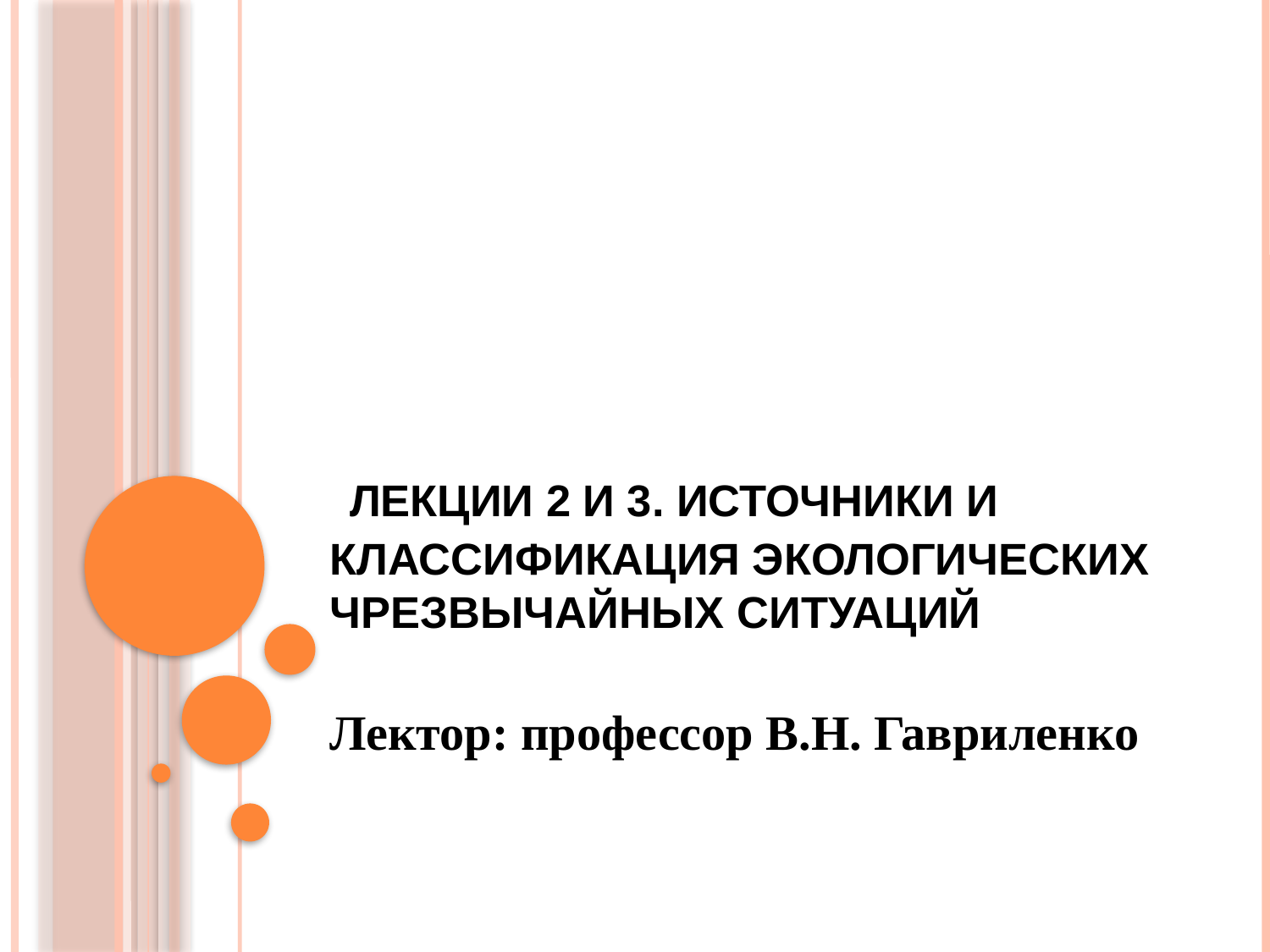

# Лекции 2 и 3. Источники и классификация экологических чрезвычайных ситуаций
Лектор: профессор В.Н. Гавриленко